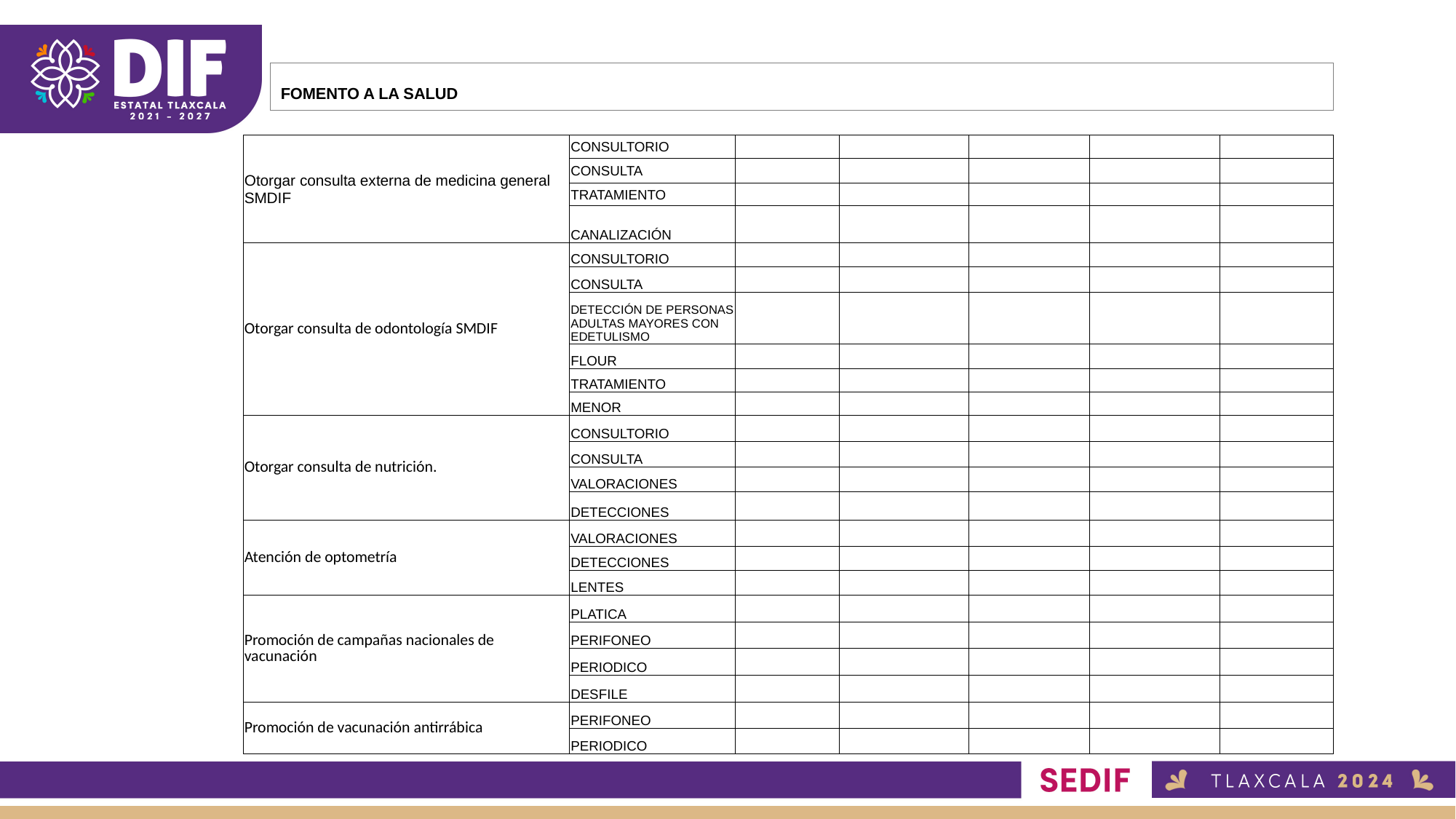

FOMENTO A LA SALUD
| Otorgar consulta externa de medicina general SMDIF | CONSULTORIO |  |  |  |  |  |
| --- | --- | --- | --- | --- | --- | --- |
|  | CONSULTA |  |  |  |  |  |
|  | TRATAMIENTO |  |  |  |  |  |
|  | CANALIZACIÓN |  |  |  |  |  |
| Otorgar consulta de odontología SMDIF | CONSULTORIO |  |  |  |  |  |
|  | CONSULTA |  |  |  |  |  |
|  | DETECCIÓN DE PERSONAS ADULTAS MAYORES CON EDETULISMO |  |  |  |  |  |
|  | FLOUR |  |  |  |  |  |
|  | TRATAMIENTO |  |  |  |  |  |
|  | MENOR |  |  |  |  |  |
| Otorgar consulta de nutrición. | CONSULTORIO |  |  |  |  |  |
|  | CONSULTA |  |  |  |  |  |
|  | VALORACIONES |  |  |  |  |  |
|  | DETECCIONES |  |  |  |  |  |
| Atención de optometría | VALORACIONES |  |  |  |  |  |
|  | DETECCIONES |  |  |  |  |  |
|  | LENTES |  |  |  |  |  |
| Promoción de campañas nacionales de vacunación | PLATICA |  |  |  |  |  |
|  | PERIFONEO |  |  |  |  |  |
|  | PERIODICO |  |  |  |  |  |
|  | DESFILE |  |  |  |  |  |
| Promoción de vacunación antirrábica | PERIFONEO |  |  |  |  |  |
|  | PERIODICO |  |  |  |  |  |